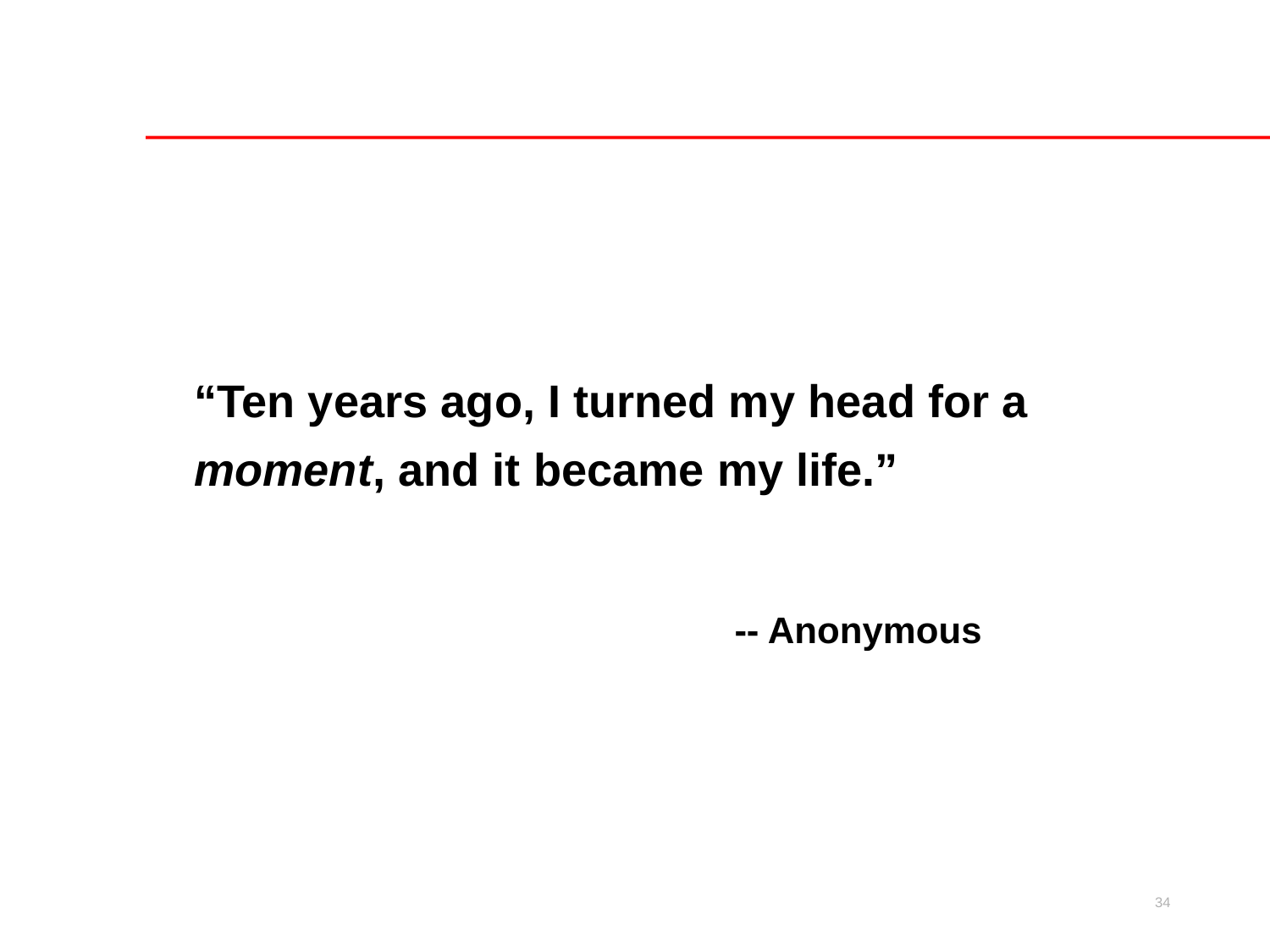

“Ten years ago, I turned my head for a moment, and it became my life.”
                                     -- Anonymous
34